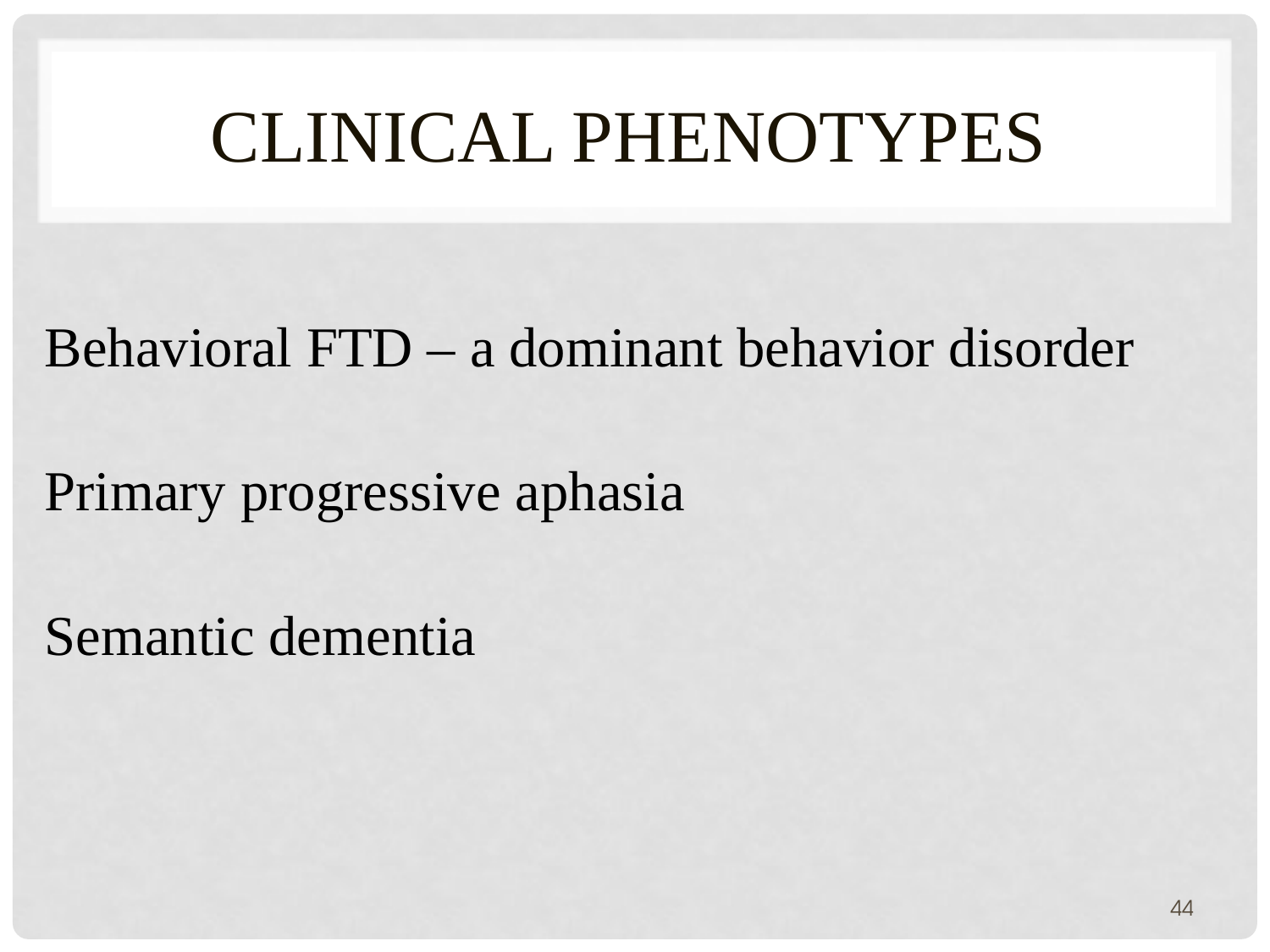

# clinical phenotypes

Behavioral FTD – a dominant behavior disorder

Primary progressive aphasia

Semantic dementia
44